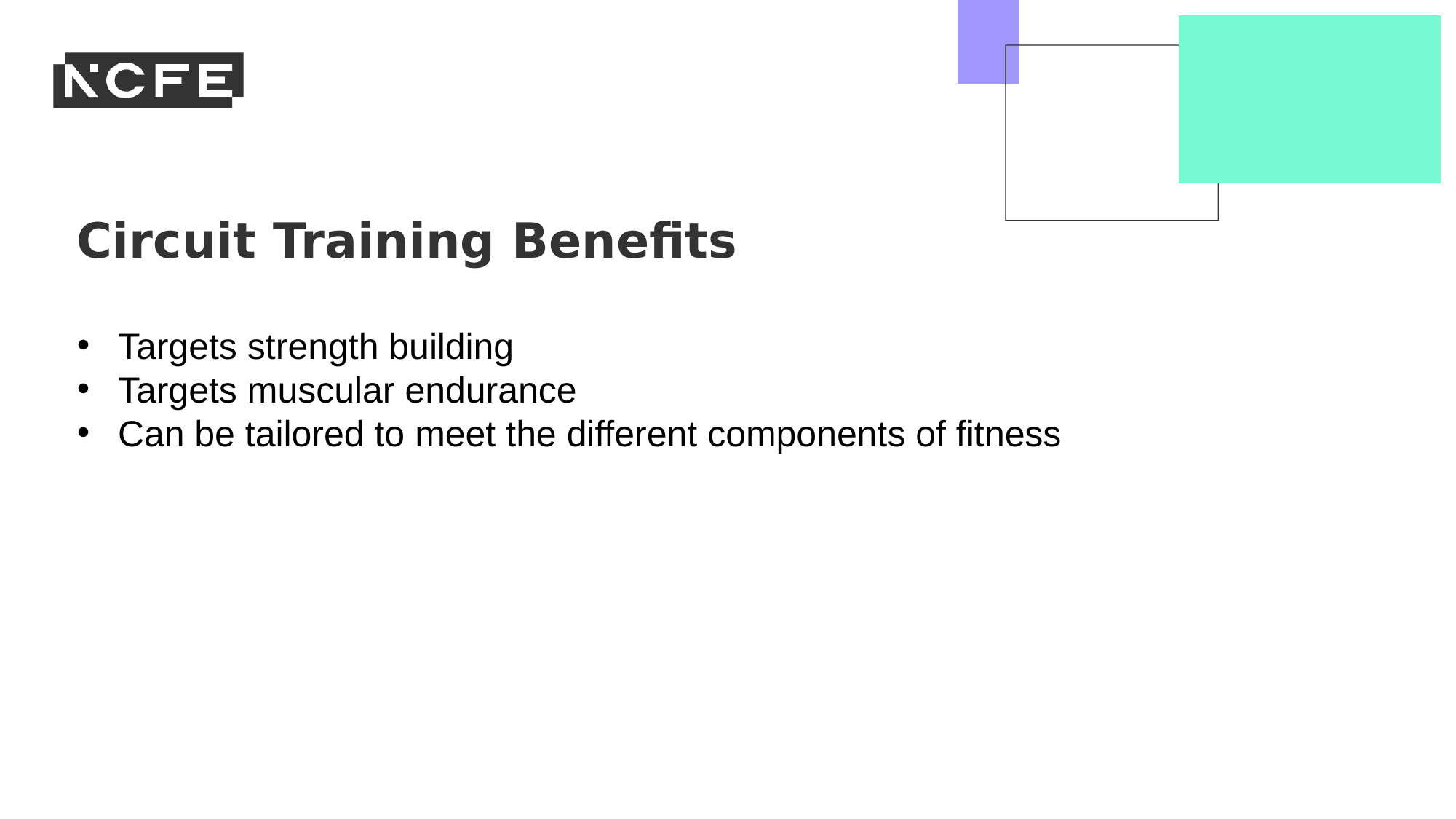

Circuit Training Benefits

Targets strength building
Targets muscular endurance
Can be tailored to meet the different components of fitness